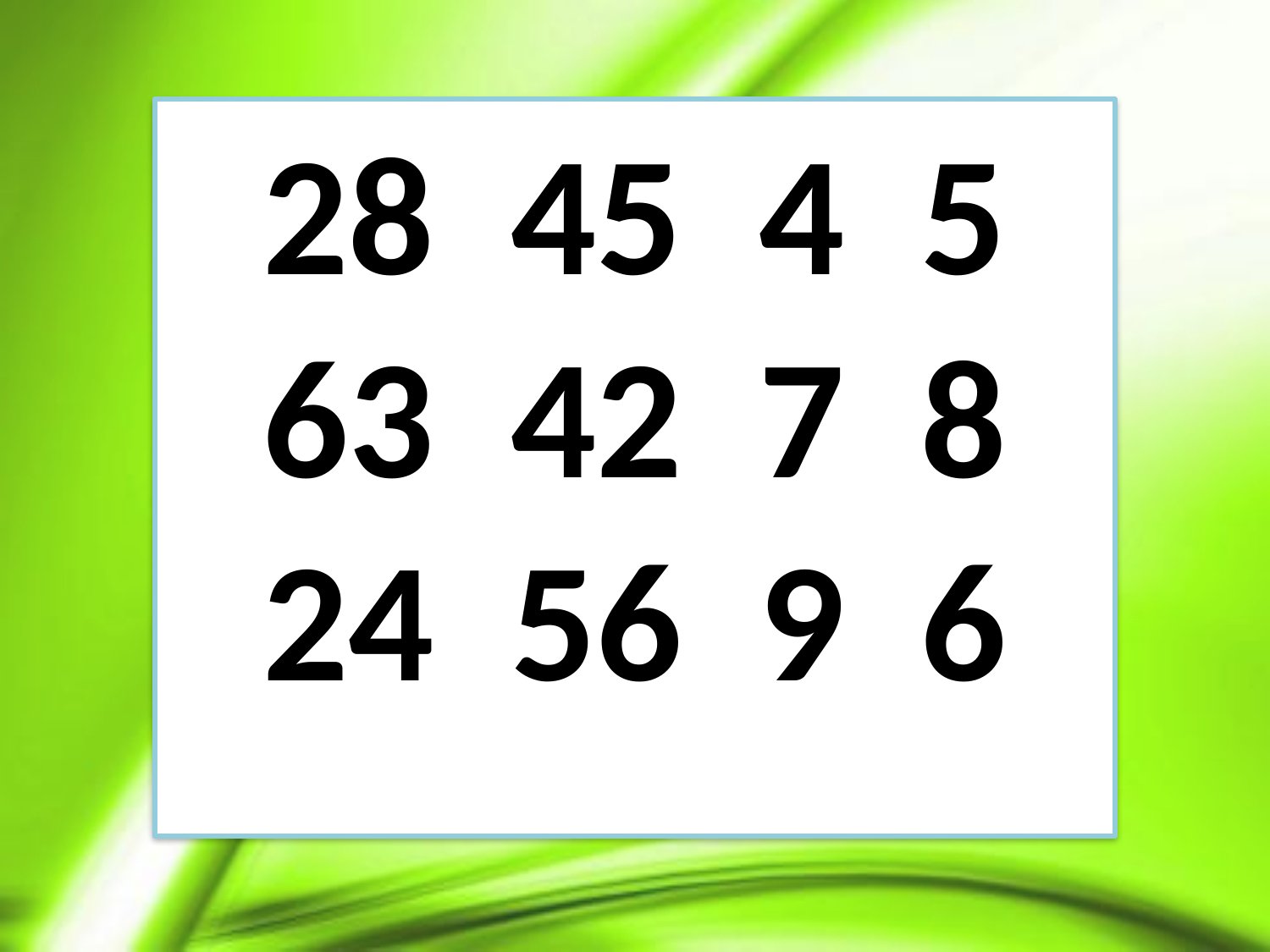

28  45  4  5
63  42  7  8
24  56  9  6